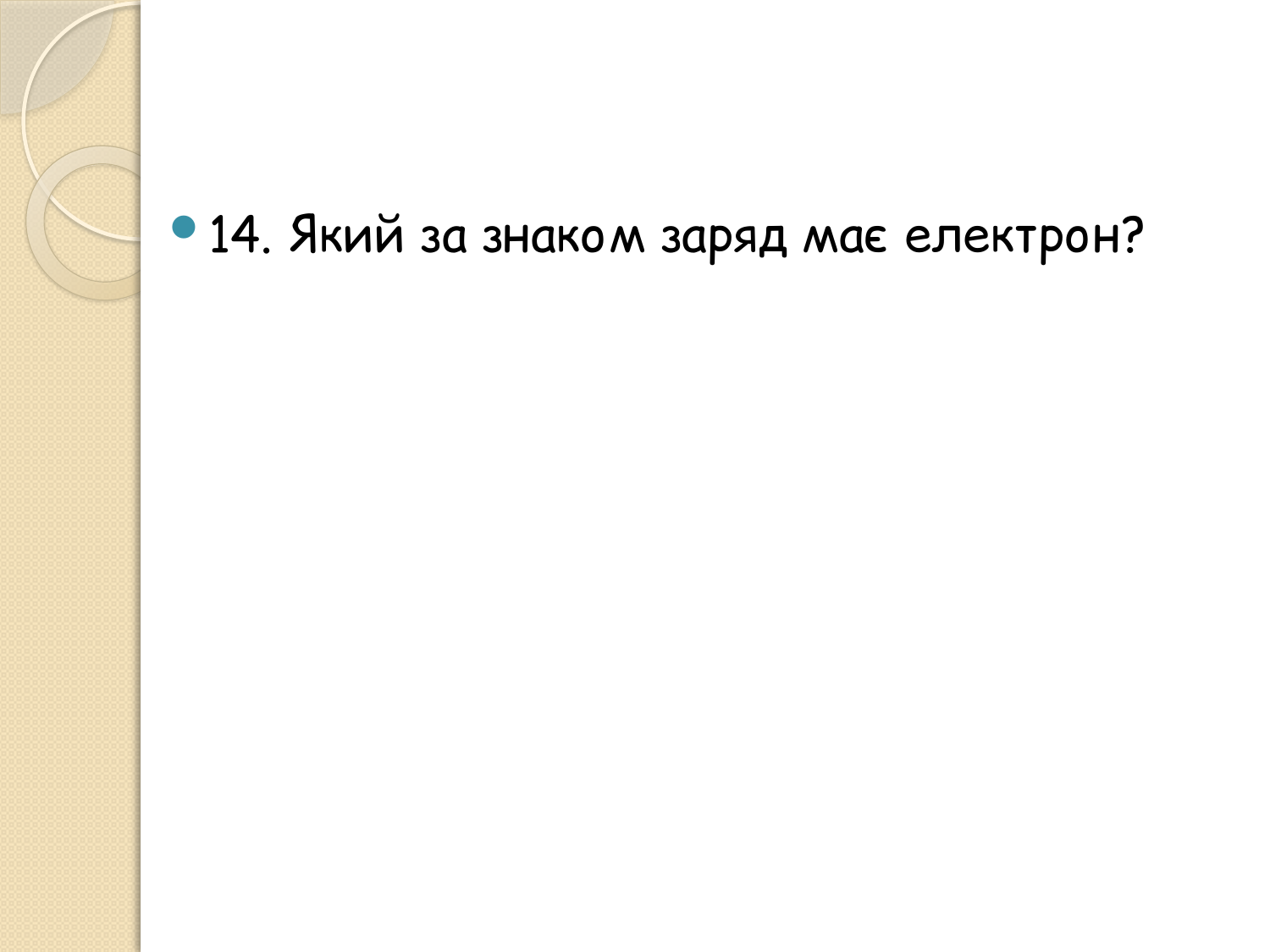

#
14. Який за знаком заряд має електрон?